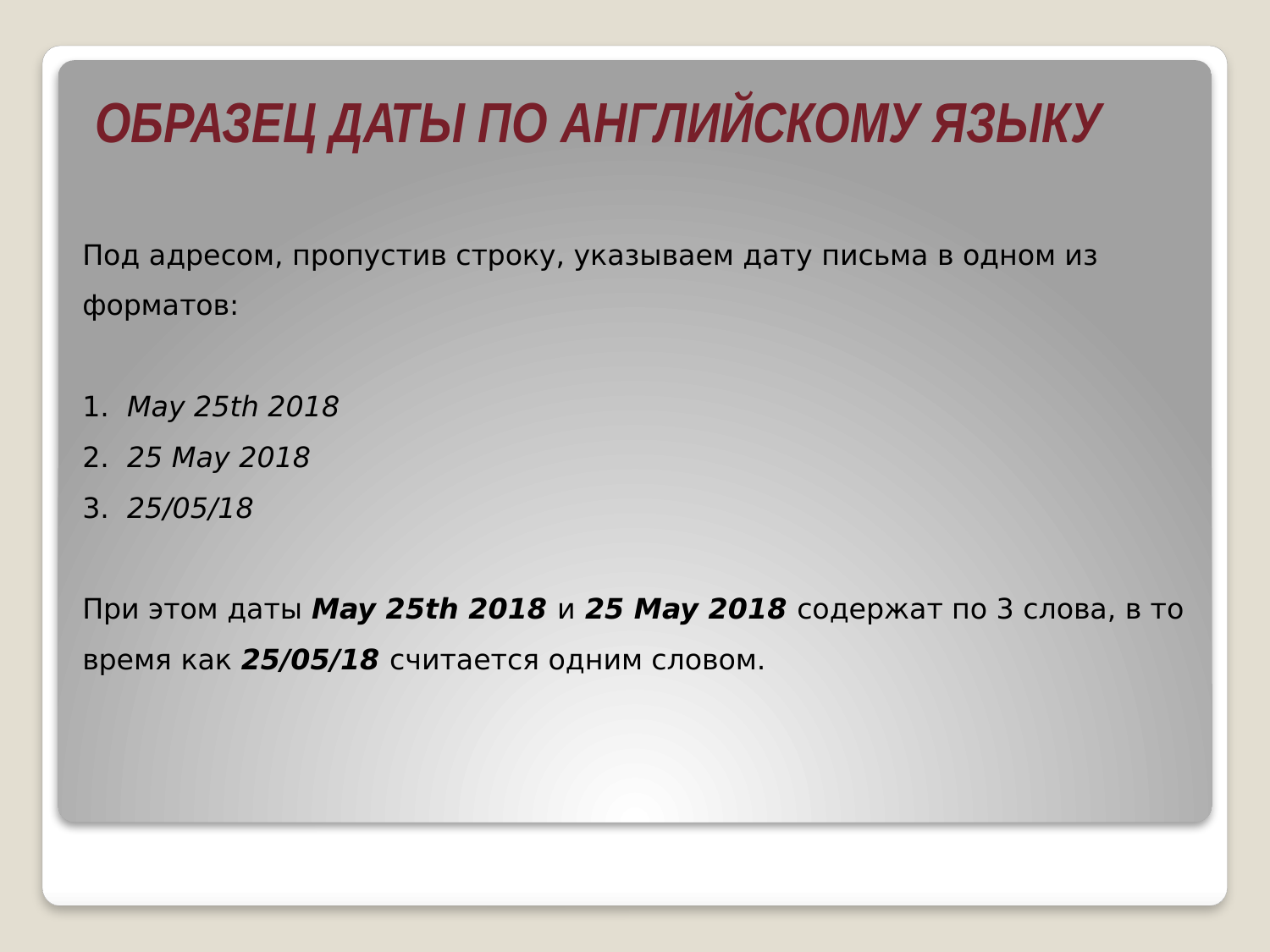

ОБРАЗЕЦ ДАТЫ ПО АНГЛИЙСКОМУ ЯЗЫКУ
# Под адресом, пропустив строку, указываем дату письма в одном из форматов: 1.  May 25th 2018 2.  25 May 2018 3.  25/05/18 При этом даты May 25th 2018 и 25 May 2018 содержат по 3 слова, в то время как 25/05/18 считается одним словом.